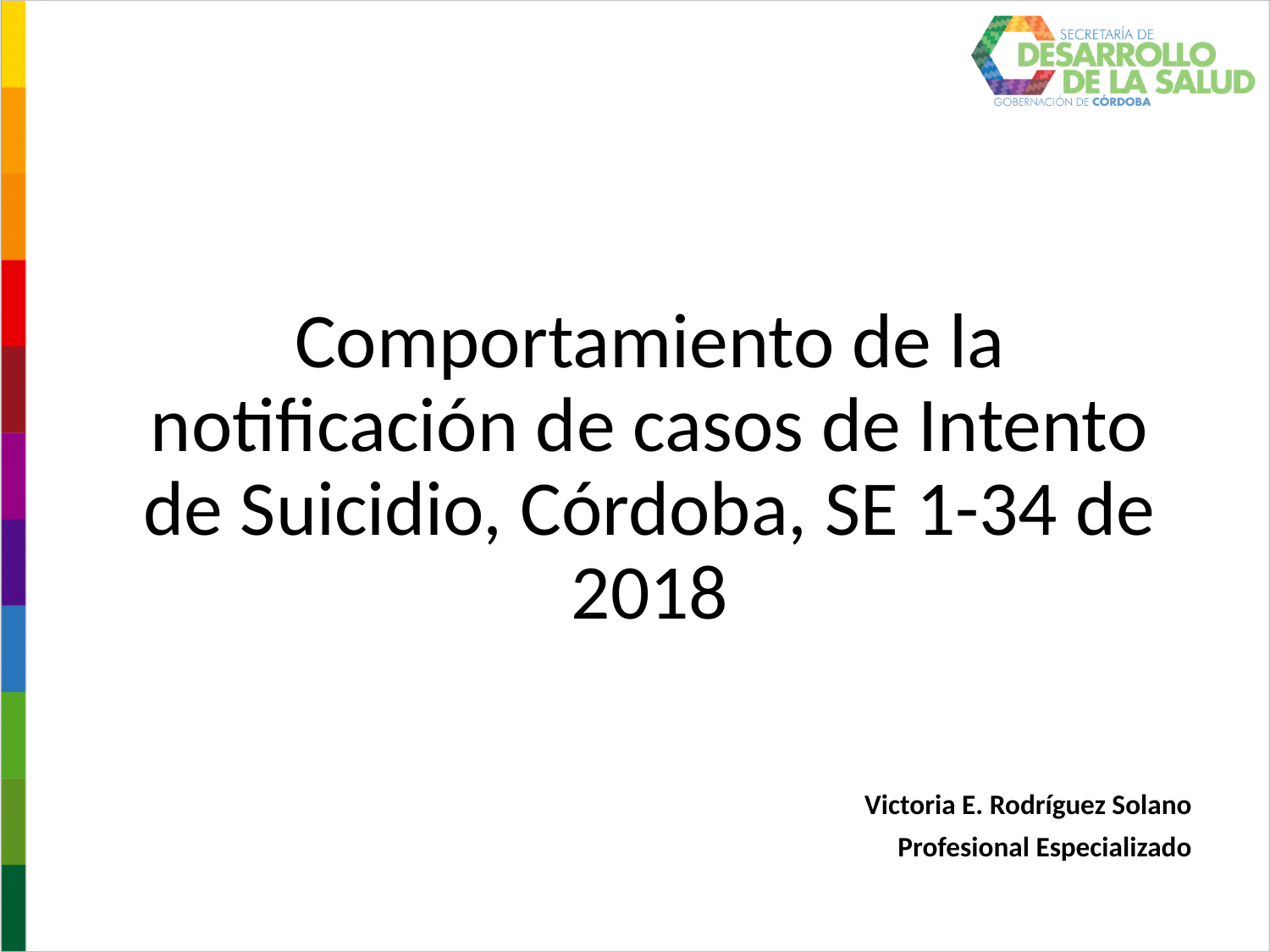

# Comportamiento de la notificación de casos de Intento de Suicidio, Córdoba, SE 1-34 de 2018

Victoria E. Rodríguez Solano
Profesional Especializado